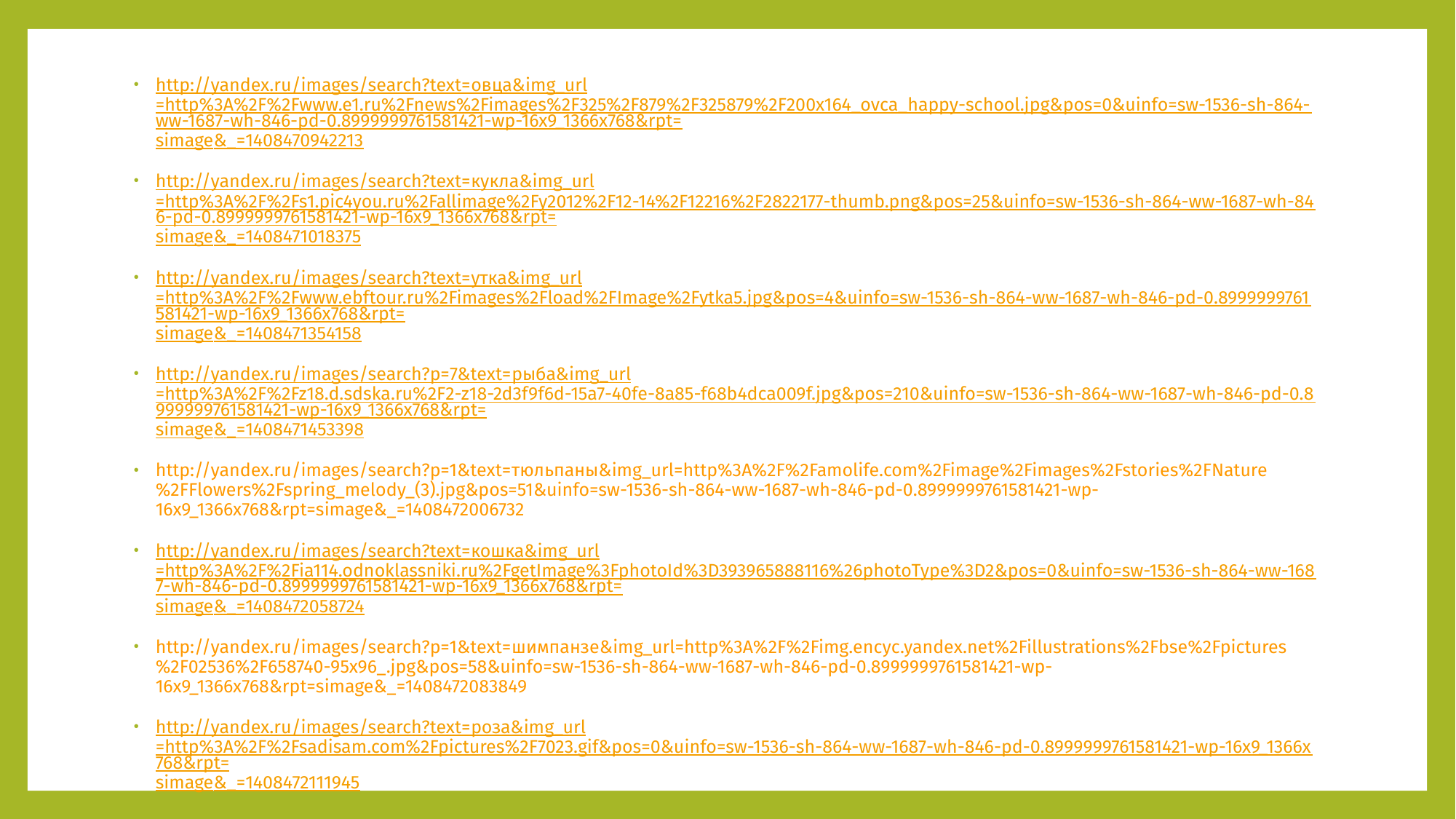

http://yandex.ru/images/search?text=овца&img_url=http%3A%2F%2Fwww.e1.ru%2Fnews%2Fimages%2F325%2F879%2F325879%2F200x164_ovca_happy-school.jpg&pos=0&uinfo=sw-1536-sh-864-ww-1687-wh-846-pd-0.8999999761581421-wp-16x9_1366x768&rpt=simage&_=1408470942213
http://yandex.ru/images/search?text=кукла&img_url=http%3A%2F%2Fs1.pic4you.ru%2Fallimage%2Fy2012%2F12-14%2F12216%2F2822177-thumb.png&pos=25&uinfo=sw-1536-sh-864-ww-1687-wh-846-pd-0.8999999761581421-wp-16x9_1366x768&rpt=simage&_=1408471018375
http://yandex.ru/images/search?text=утка&img_url=http%3A%2F%2Fwww.ebftour.ru%2Fimages%2Fload%2FImage%2Fytka5.jpg&pos=4&uinfo=sw-1536-sh-864-ww-1687-wh-846-pd-0.8999999761581421-wp-16x9_1366x768&rpt=simage&_=1408471354158
http://yandex.ru/images/search?p=7&text=рыба&img_url=http%3A%2F%2Fz18.d.sdska.ru%2F2-z18-2d3f9f6d-15a7-40fe-8a85-f68b4dca009f.jpg&pos=210&uinfo=sw-1536-sh-864-ww-1687-wh-846-pd-0.8999999761581421-wp-16x9_1366x768&rpt=simage&_=1408471453398
http://yandex.ru/images/search?p=1&text=тюльпаны&img_url=http%3A%2F%2Famolife.com%2Fimage%2Fimages%2Fstories%2FNature%2FFlowers%2Fspring_melody_(3).jpg&pos=51&uinfo=sw-1536-sh-864-ww-1687-wh-846-pd-0.8999999761581421-wp-16x9_1366x768&rpt=simage&_=1408472006732
http://yandex.ru/images/search?text=кошка&img_url=http%3A%2F%2Fia114.odnoklassniki.ru%2FgetImage%3FphotoId%3D393965888116%26photoType%3D2&pos=0&uinfo=sw-1536-sh-864-ww-1687-wh-846-pd-0.8999999761581421-wp-16x9_1366x768&rpt=simage&_=1408472058724
http://yandex.ru/images/search?p=1&text=шимпанзе&img_url=http%3A%2F%2Fimg.encyc.yandex.net%2Fillustrations%2Fbse%2Fpictures%2F02536%2F658740-95x96_.jpg&pos=58&uinfo=sw-1536-sh-864-ww-1687-wh-846-pd-0.8999999761581421-wp-16x9_1366x768&rpt=simage&_=1408472083849
http://yandex.ru/images/search?text=роза&img_url=http%3A%2F%2Fsadisam.com%2Fpictures%2F7023.gif&pos=0&uinfo=sw-1536-sh-864-ww-1687-wh-846-pd-0.8999999761581421-wp-16x9_1366x768&rpt=simage&_=1408472111945